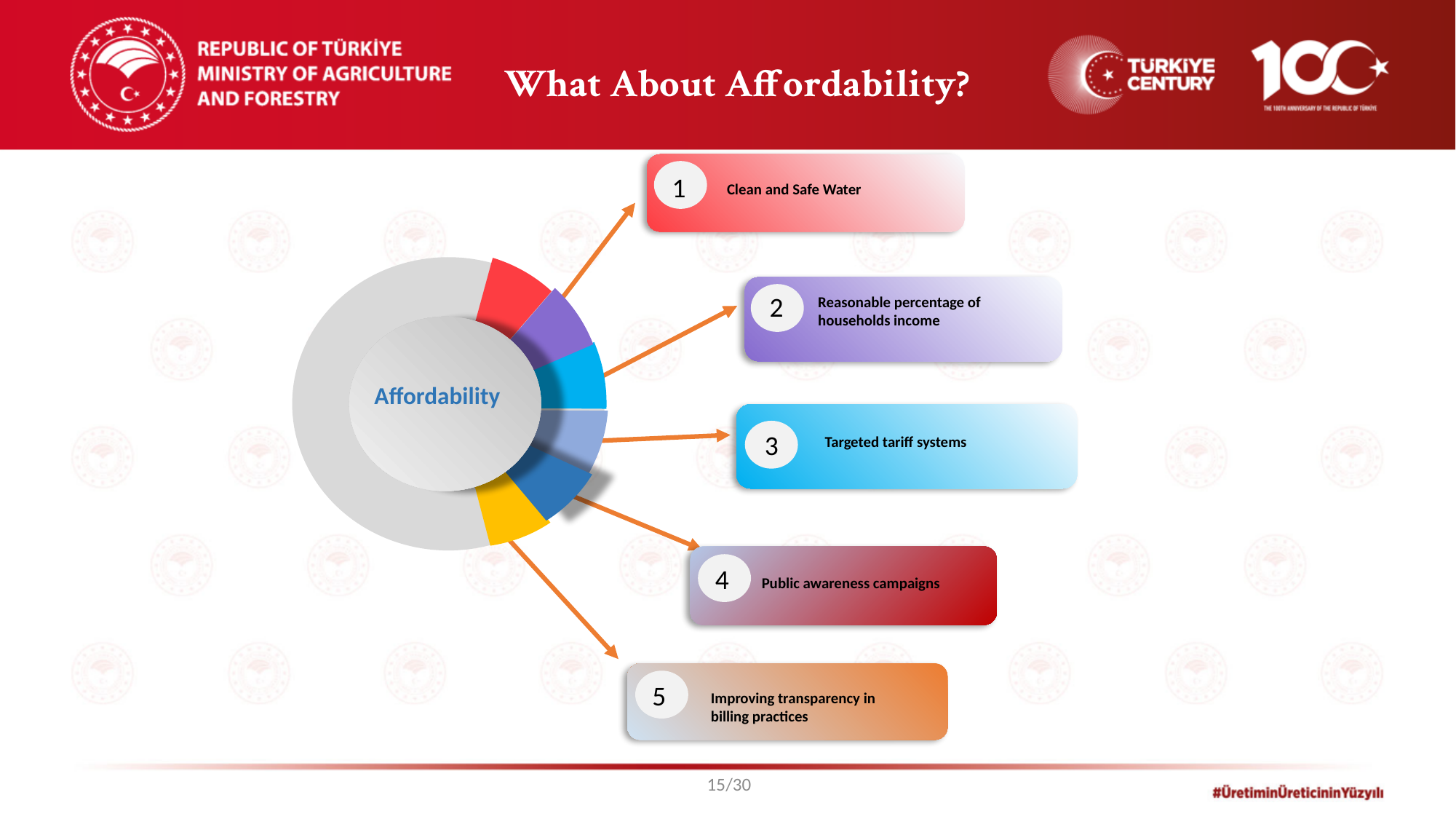

What About Affordability?

1
Clean and Safe Water

2
Reasonable percentage of households income

Affordability

3
Targeted tariff systems

4
Public awareness campaigns

5
Improving transparency in billing practices
15